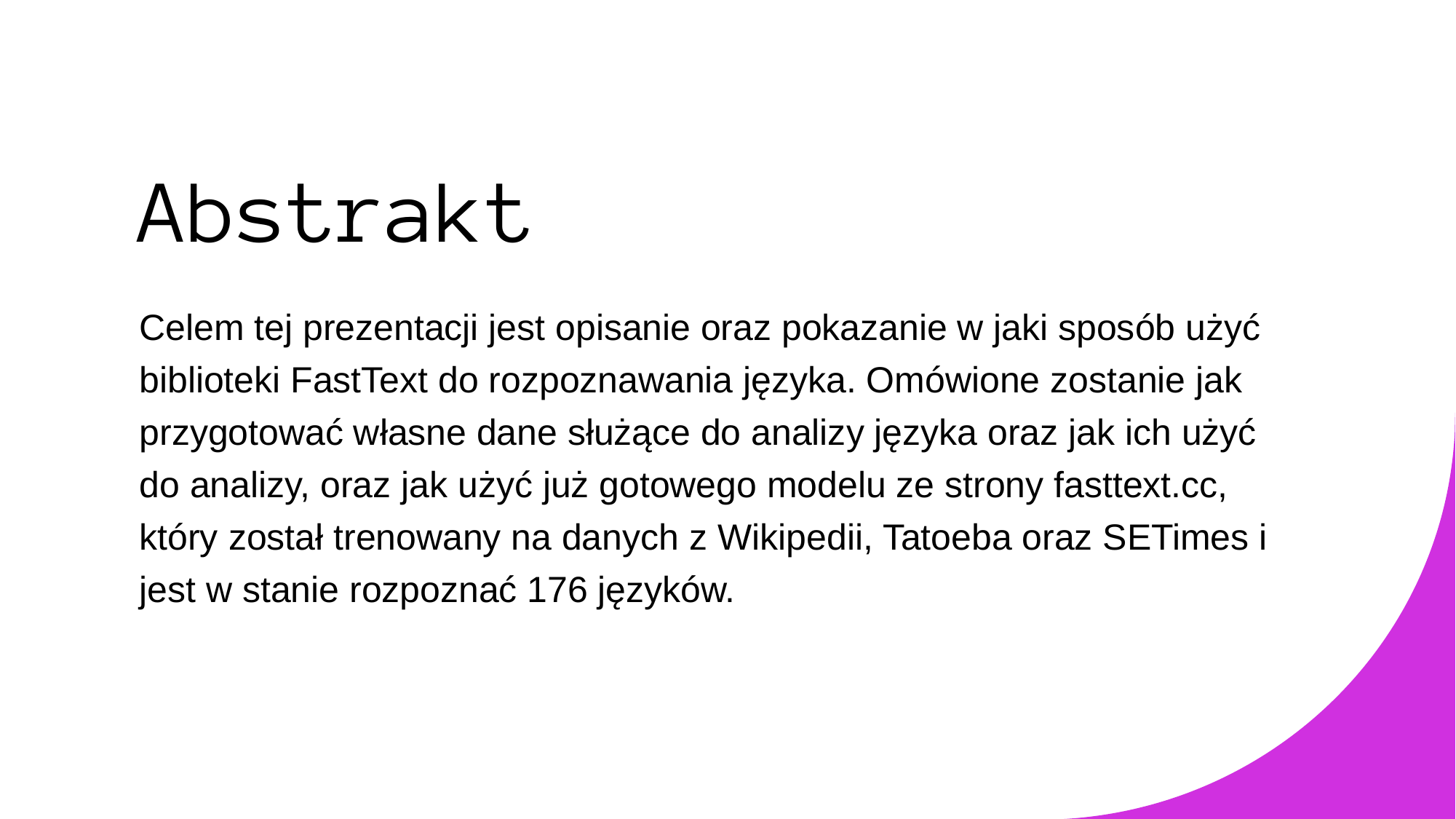

# Abstrakt
Celem tej prezentacji jest opisanie oraz pokazanie w jaki sposób użyć biblioteki FastText do rozpoznawania języka. Omówione zostanie jak przygotować własne dane służące do analizy języka oraz jak ich użyć do analizy, oraz jak użyć już gotowego modelu ze strony fasttext.cc, który został trenowany na danych z Wikipedii, Tatoeba oraz SETimes i jest w stanie rozpoznać 176 języków.